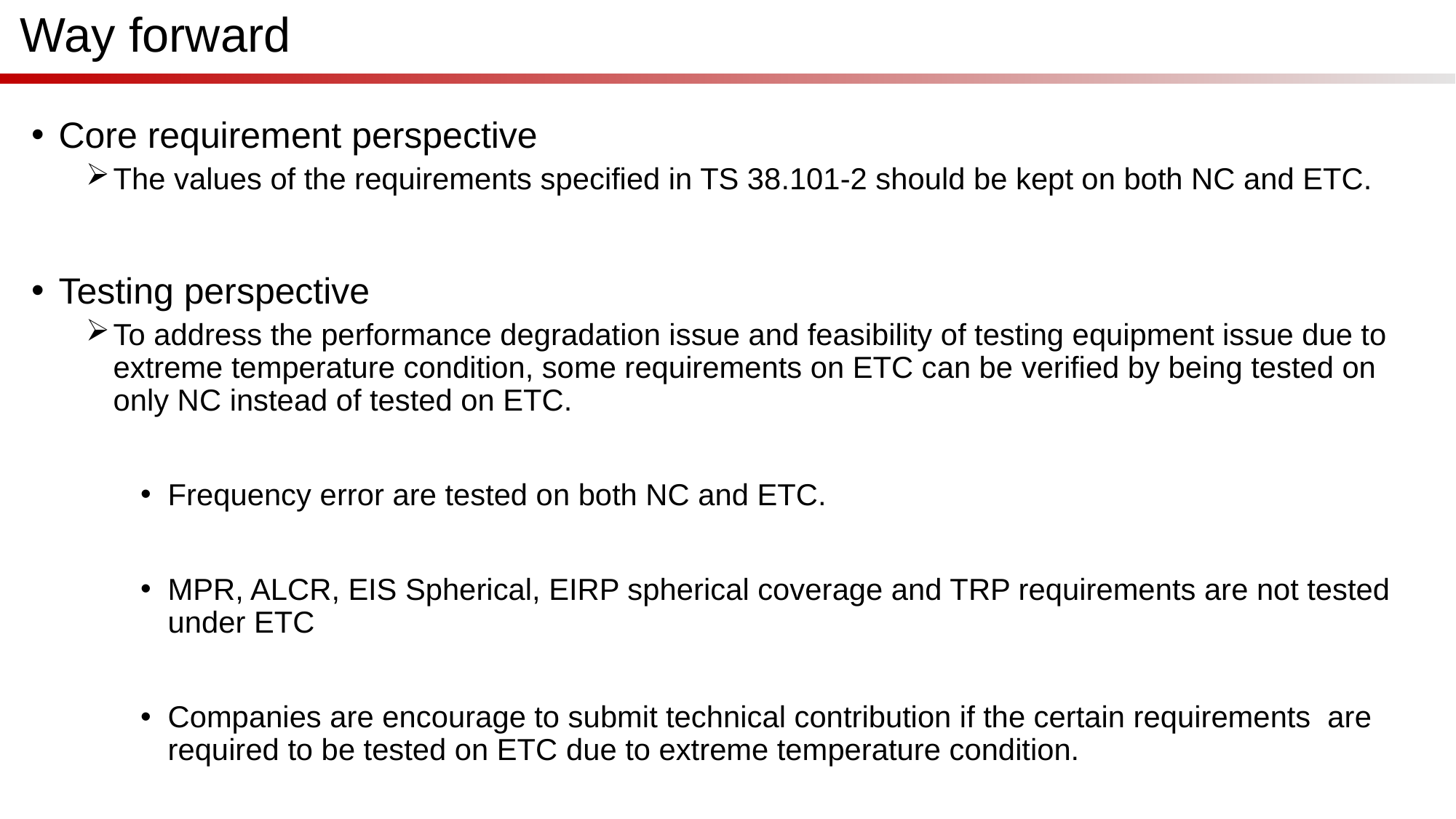

# Way forward
Core requirement perspective
The values of the requirements specified in TS 38.101-2 should be kept on both NC and ETC.

Testing perspective
To address the performance degradation issue and feasibility of testing equipment issue due to extreme temperature condition, some requirements on ETC can be verified by being tested on only NC instead of tested on ETC.

Frequency error are tested on both NC and ETC.

MPR, ALCR, EIS Spherical, EIRP spherical coverage and TRP requirements are not tested under ETC

Companies are encourage to submit technical contribution if the certain requirements  are required to be tested on ETC due to extreme temperature condition.